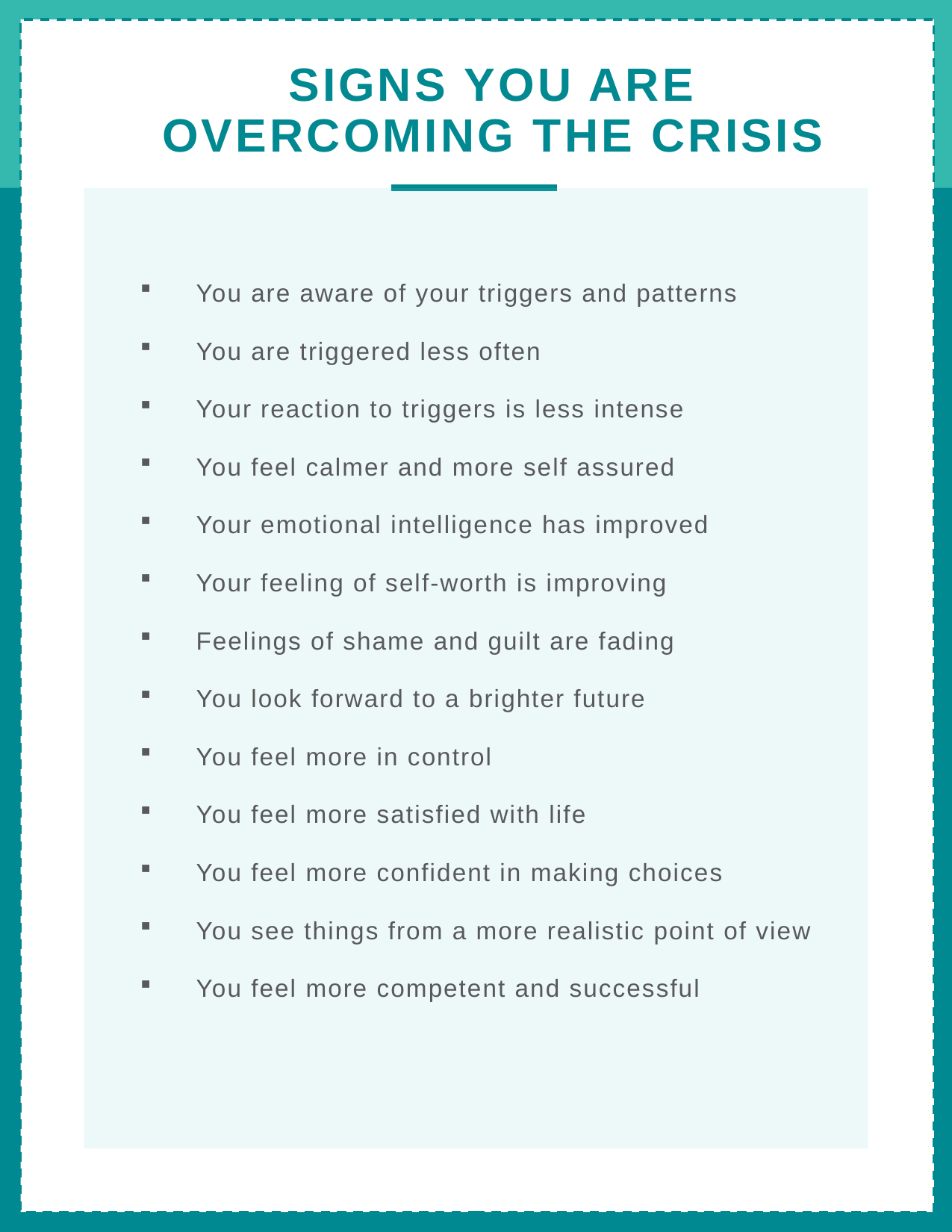

SIGNS YOU ARE OVERCOMING THE CRISIS

You are aware of your triggers and patterns
You are triggered less often
Your reaction to triggers is less intense
You feel calmer and more self assured
Your emotional intelligence has improved
Your feeling of self-worth is improving
Feelings of shame and guilt are fading
You look forward to a brighter future
You feel more in control
You feel more satisfied with life
You feel more confident in making choices
You see things from a more realistic point of view
You feel more competent and successful